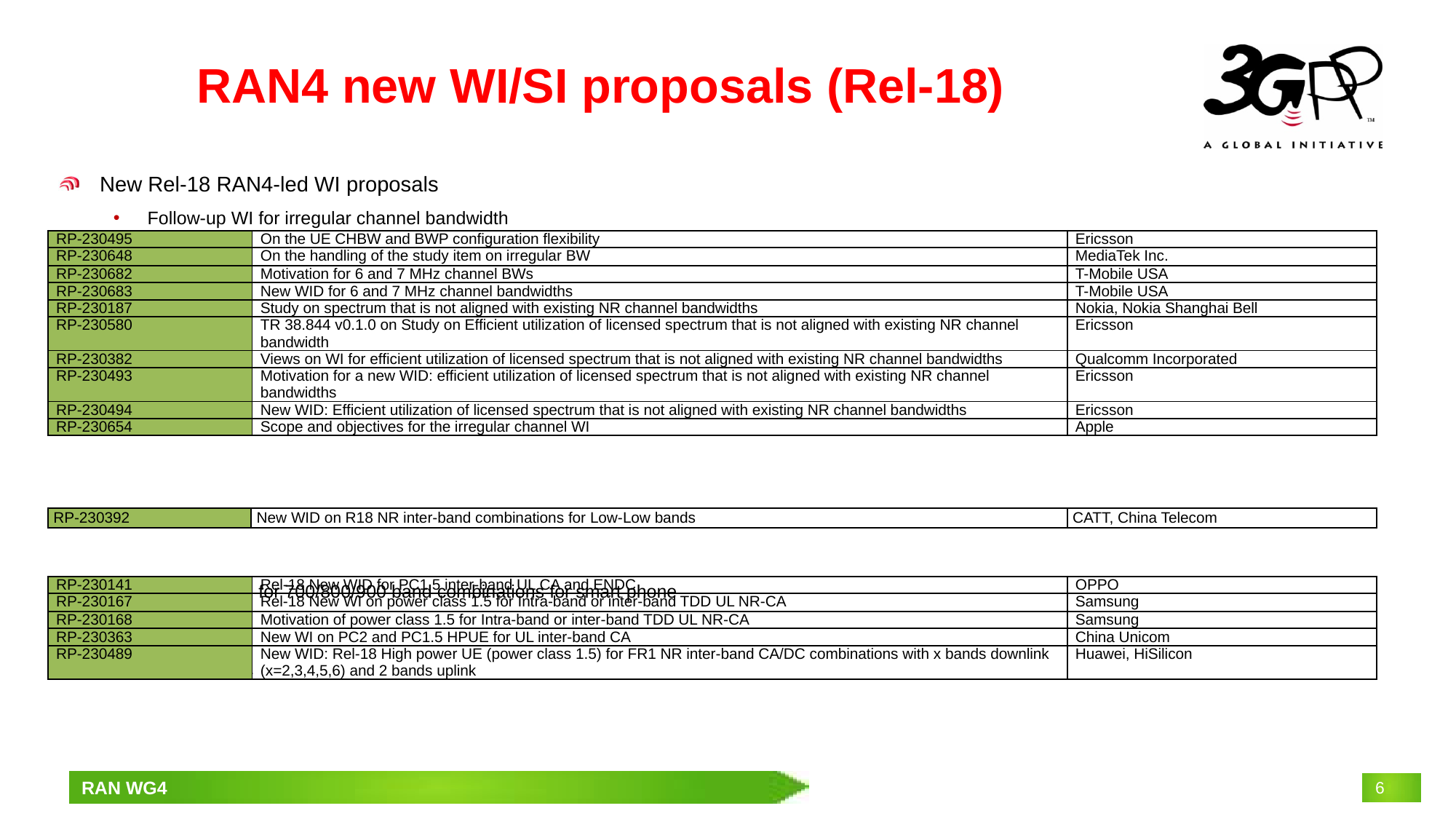

# RAN4 new WI/SI proposals (Rel-18)
New Rel-18 RAN4-led WI proposals
Follow-up WI for irregular channel bandwidth

Follow-up WI for 700/800/900 band combinations for smart phone

PC1.5 HPUE
| RP-230495 | On the UE CHBW and BWP configuration flexibility | Ericsson |
| --- | --- | --- |
| RP-230648 | On the handling of the study item on irregular BW | MediaTek Inc. |
| RP-230682 | Motivation for 6 and 7 MHz channel BWs | T-Mobile USA |
| RP-230683 | New WID for 6 and 7 MHz channel bandwidths | T-Mobile USA |
| RP-230187 | Study on spectrum that is not aligned with existing NR channel bandwidths | Nokia, Nokia Shanghai Bell |
| RP-230580 | TR 38.844 v0.1.0 on Study on Efficient utilization of licensed spectrum that is not aligned with existing NR channel bandwidth | Ericsson |
| RP-230382 | Views on WI for efficient utilization of licensed spectrum that is not aligned with existing NR channel bandwidths | Qualcomm Incorporated |
| RP-230493 | Motivation for a new WID: efficient utilization of licensed spectrum that is not aligned with existing NR channel bandwidths | Ericsson |
| RP-230494 | New WID: Efficient utilization of licensed spectrum that is not aligned with existing NR channel bandwidths | Ericsson |
| RP-230654 | Scope and objectives for the irregular channel WI | Apple |
| RP-230392 | New WID on R18 NR inter-band combinations for Low-Low bands | CATT, China Telecom |
| --- | --- | --- |
| RP-230141 | Rel-18 New WID for PC1.5 inter-band UL CA and ENDC | OPPO |
| --- | --- | --- |
| RP-230167 | Rel-18 New WI on power class 1.5 for Intra-band or inter-band TDD UL NR-CA | Samsung |
| RP-230168 | Motivation of power class 1.5 for Intra-band or inter-band TDD UL NR-CA | Samsung |
| RP-230363 | New WI on PC2 and PC1.5 HPUE for UL inter-band CA | China Unicom |
| RP-230489 | New WID: Rel-18 High power UE (power class 1.5) for FR1 NR inter-band CA/DC combinations with x bands downlink (x=2,3,4,5,6) and 2 bands uplink | Huawei, HiSilicon |